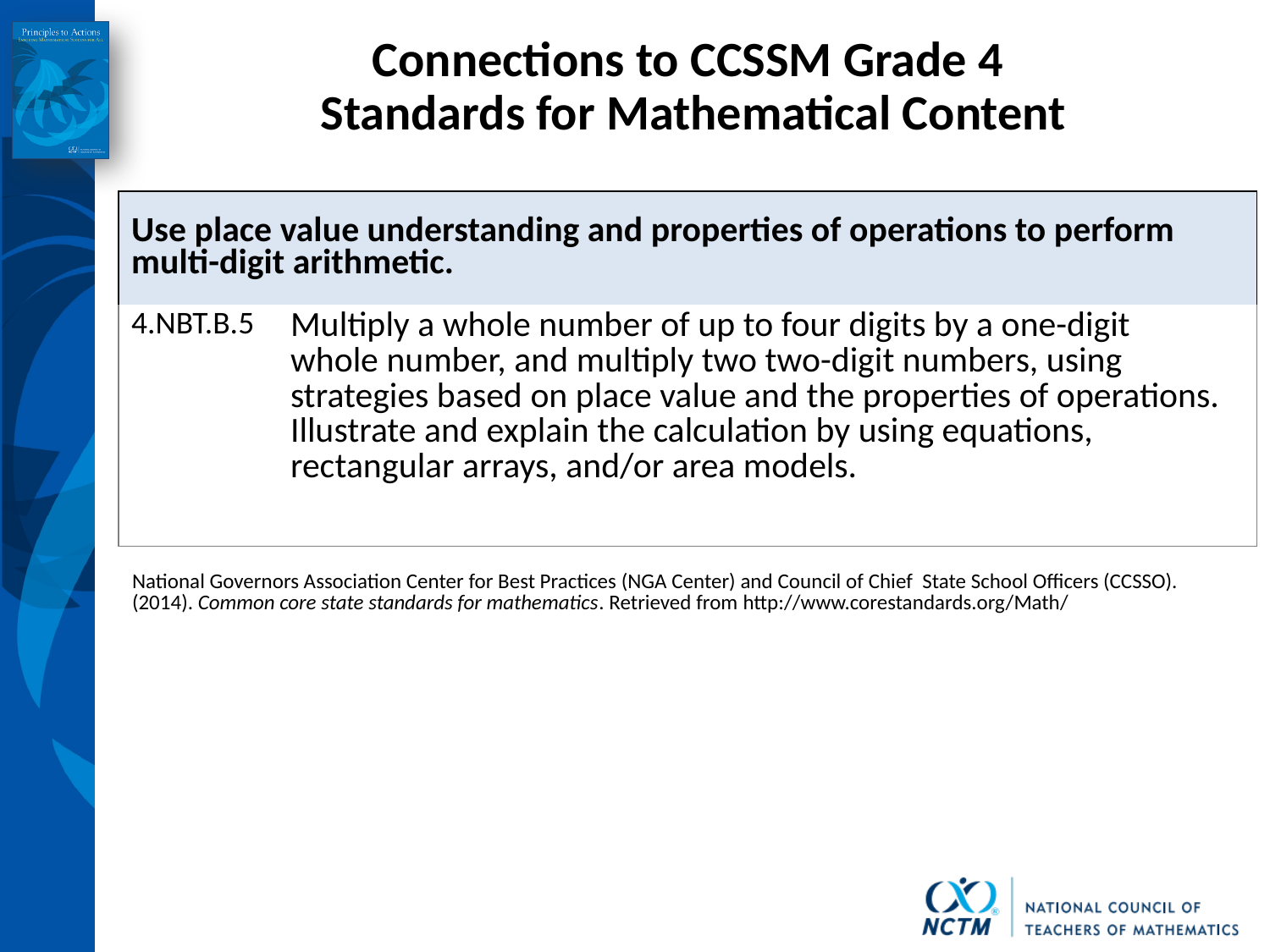

# Connections to CCSSM Grade 4 Standards for Mathematical Content
| Use place value understanding and properties of operations to perform multi-digit arithmetic. |  |
| --- | --- |
| 4.NBT.B.5 | Multiply a whole number of up to four digits by a one-digit whole number, and multiply two two-digit numbers, using strategies based on place value and the properties of operations. Illustrate and explain the calculation by using equations, rectangular arrays, and/or area models. |
| National Governors Association Center for Best Practices (NGA Center) and Council of Chief State School Officers (CCSSO). (2014). Common core state standards for mathematics. Retrieved from http://www.corestandards.org/Math/ |  |